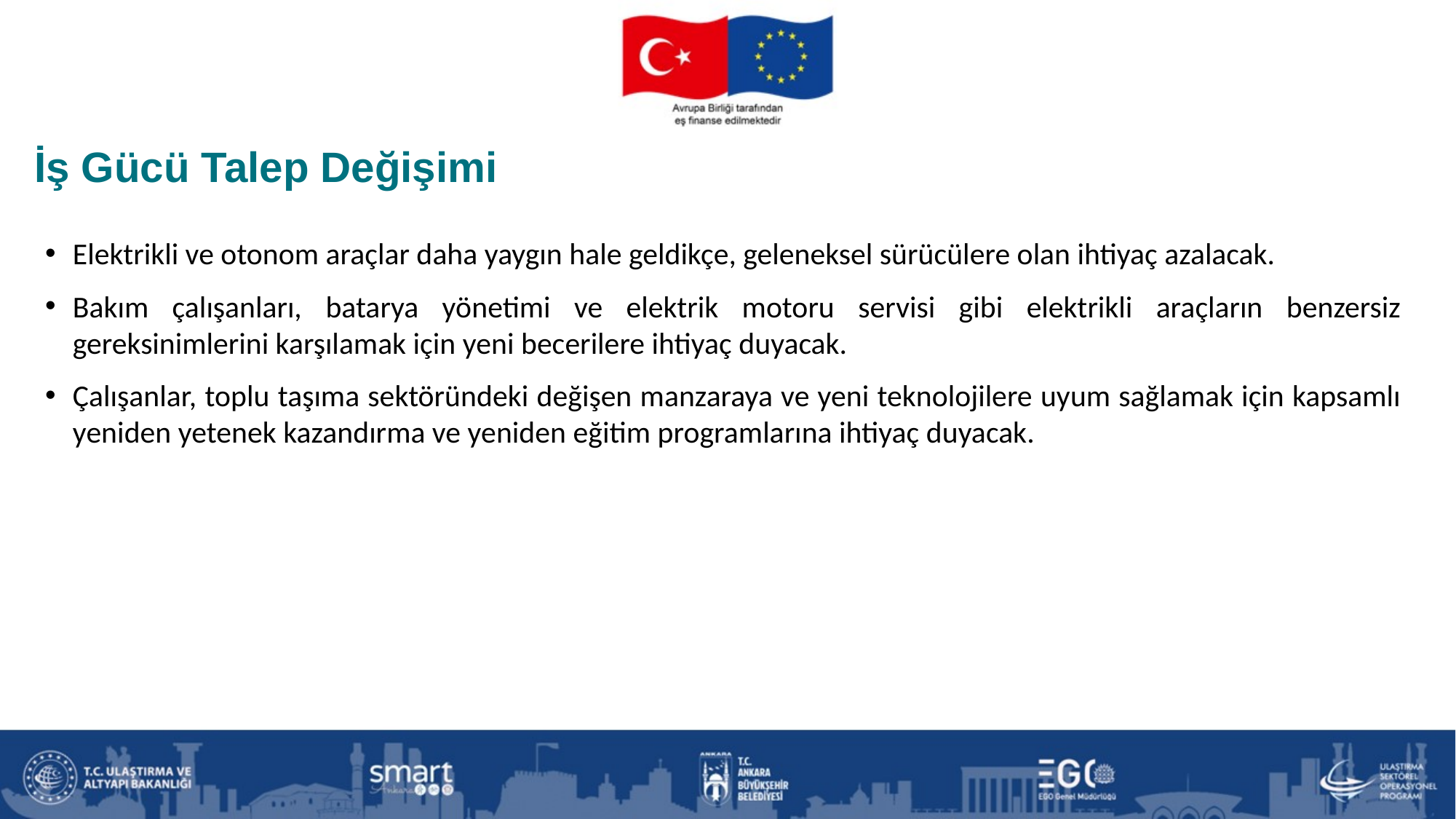

İş Gücü Talep Değişimi

Elektrikli ve otonom araçlar daha yaygın hale geldikçe, geleneksel sürücülere olan ihtiyaç azalacak.
Bakım çalışanları, batarya yönetimi ve elektrik motoru servisi gibi elektrikli araçların benzersiz gereksinimlerini karşılamak için yeni becerilere ihtiyaç duyacak.
Çalışanlar, toplu taşıma sektöründeki değişen manzaraya ve yeni teknolojilere uyum sağlamak için kapsamlı yeniden yetenek kazandırma ve yeniden eğitim programlarına ihtiyaç duyacak.